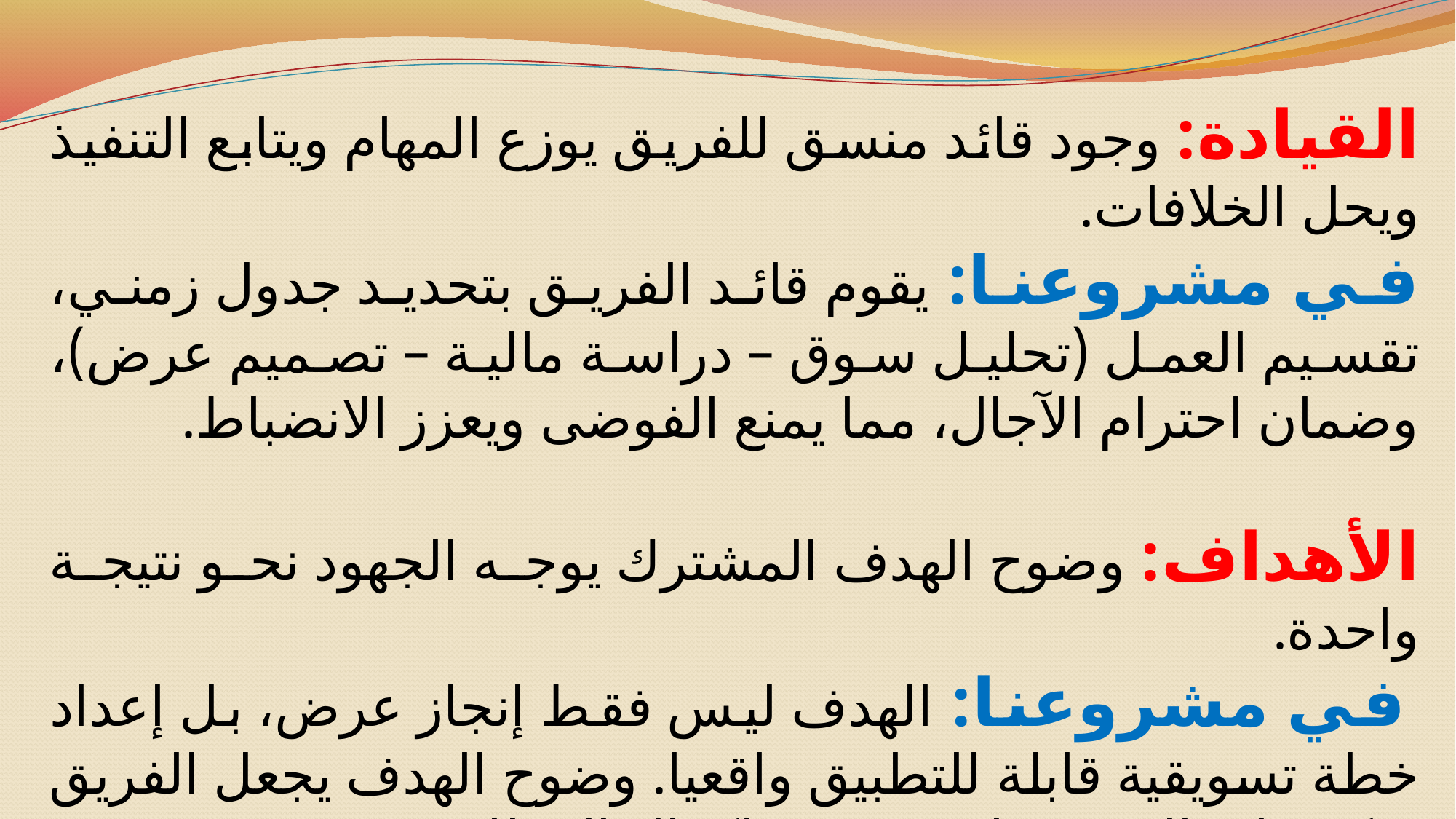

القيادة: وجود قائد منسق للفريق يوزع المهام ويتابع التنفيذ ويحل الخلافات.
في مشروعنا: يقوم قائد الفريق بتحديد جدول زمني، تقسيم العمل (تحليل سوق – دراسة مالية – تصميم عرض)، وضمان احترام الآجال، مما يمنع الفوضى ويعزز الانضباط.

الأهداف: وضوح الهدف المشترك يوجه الجهود نحو نتيجة واحدة.
 في مشروعنا: الهدف ليس فقط إنجاز عرض، بل إعداد خطة تسويقية قابلة للتطبيق واقعيا. وضوح الهدف يجعل الفريق يركز على الجودة وليس مجرد إكمال المطلوب.